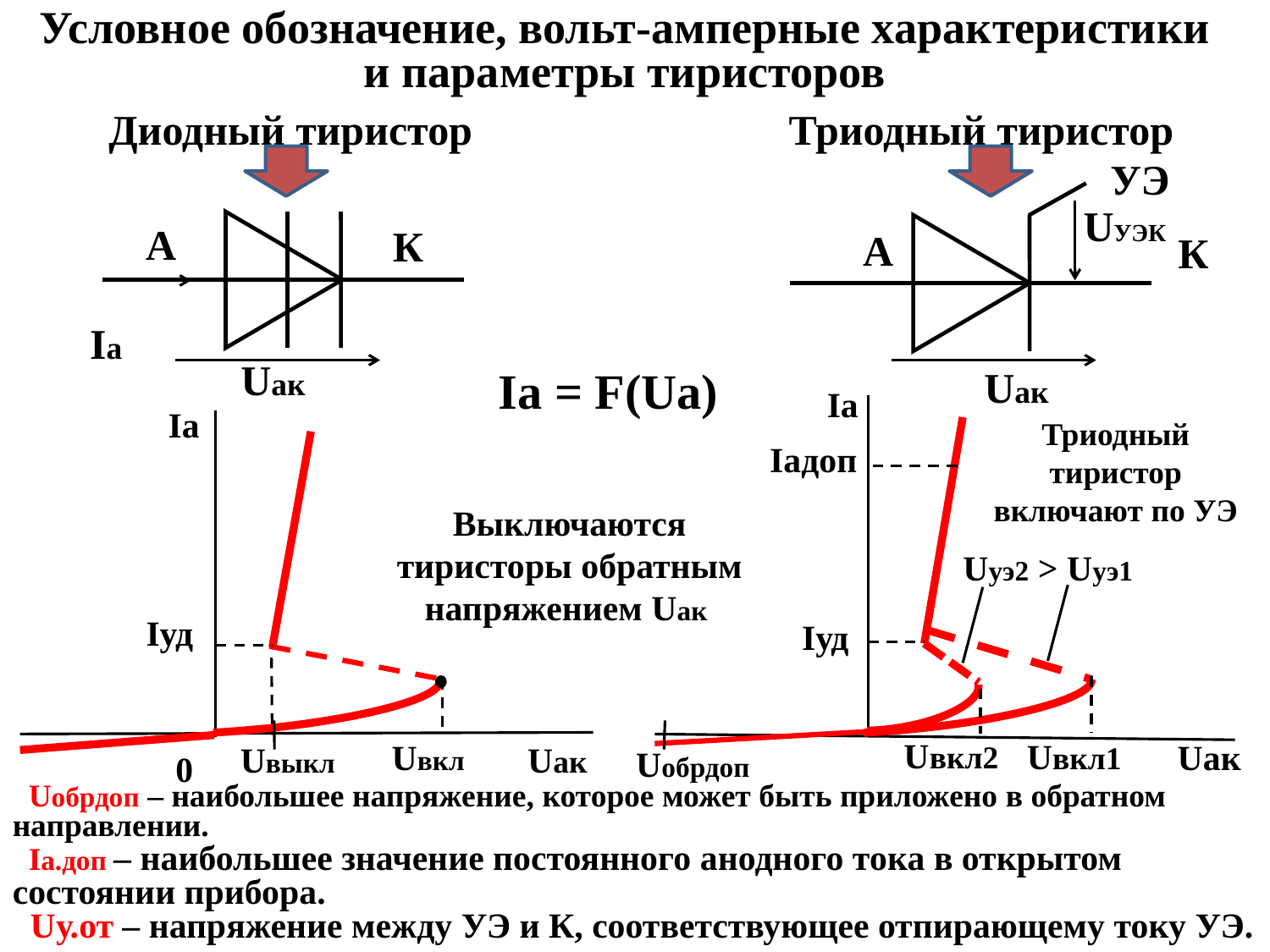

Условное обозначение, вольт-амперные характеристики и параметры тиристоров
Диодный тиристор
Триодный тиристор

А
К
Iа
Uак
УЭ

А
К

UУЭК
Uак
Iа = F(Uа)
Iа
Iуд

Uвкл2
Uвкл1
Uак
Uуэ2 > Uуэ1
Iадоп
Uобрдоп
Iа
Iуд

Uвкл
Uак
0
Uвыкл
Триодный тиристор включают по УЭ
Выключаются тиристоры обратным напряжением Uак
  Uобрдоп – наибольшее напряжение, которое может быть приложено в обратном направлении.
  Iа.доп – наибольшее значение постоянного анодного тока в открытом состоянии прибора.
  Uу.от – напряжение между УЭ и К, соответствующее отпирающему току УЭ.